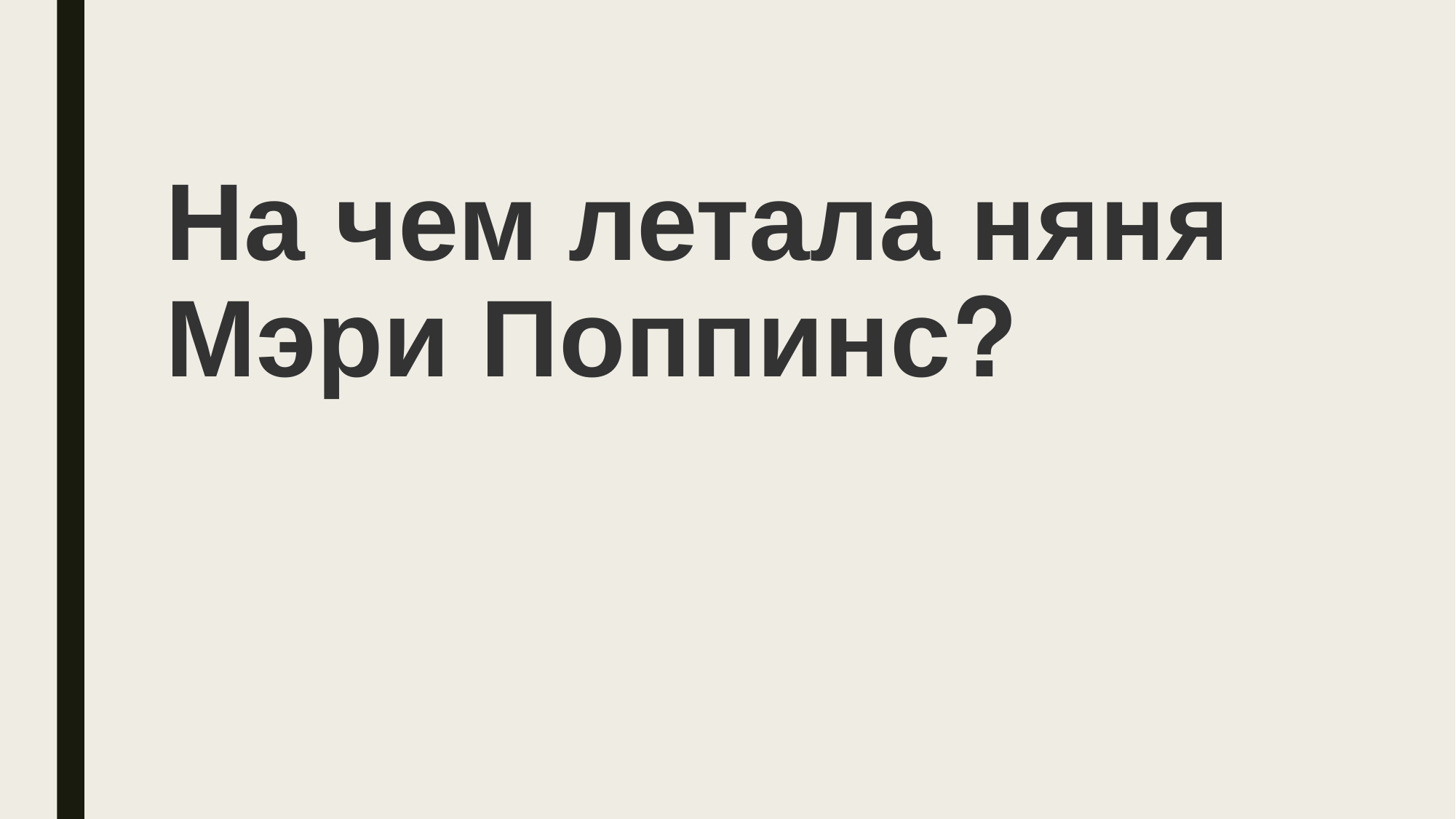

# На чем летала няня Мэри Поппинс?